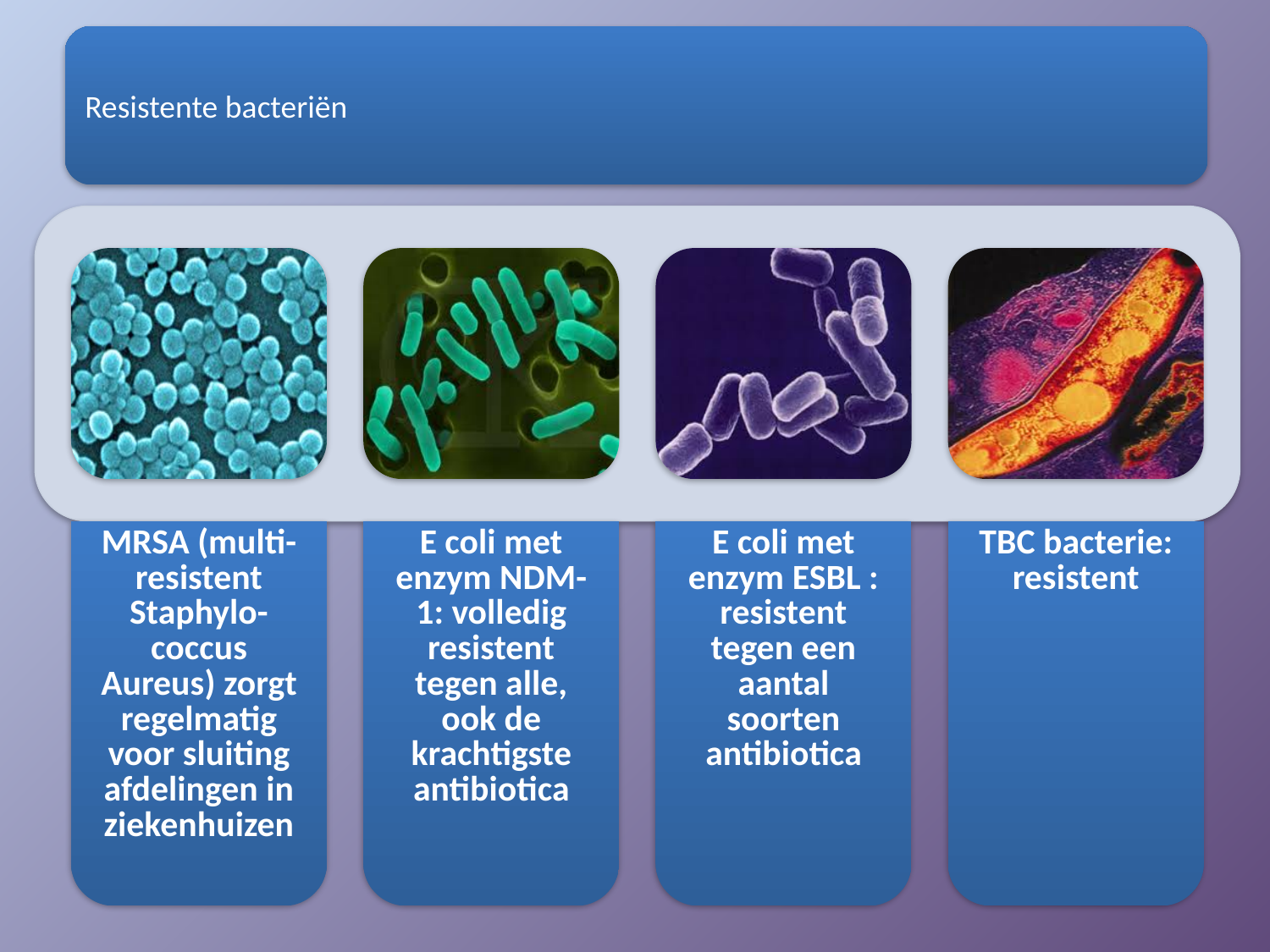

Resistente bacteriën
MRSA (multi-resistent Staphylo-coccus Aureus) zorgt regelmatig voor sluiting afdelingen in ziekenhuizen
E coli met enzym NDM-1: volledig resistent tegen alle, ook de krachtigste antibiotica
E coli met enzym ESBL : resistent tegen een aantal soorten antibiotica
TBC bacterie: resistent